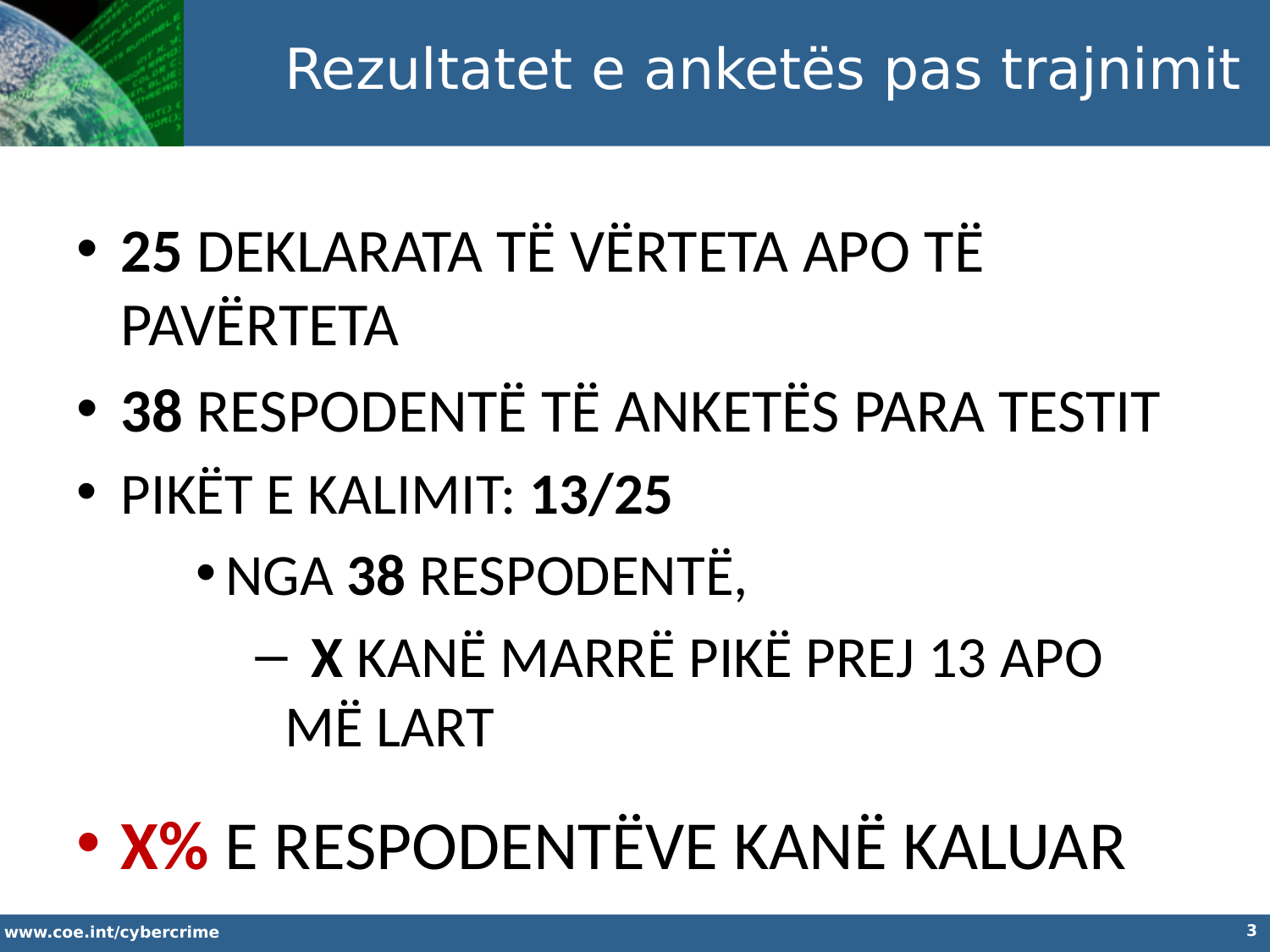

Rezultatet e anketës pas trajnimit
25 DEKLARATA TË VËRTETA APO TË PAVËRTETA
38 RESPODENTË TË ANKETËS PARA TESTIT
PIKËT E KALIMIT: 13/25
NGA 38 RESPODENTË,
  X KANË MARRË PIKË PREJ 13 APO MË LART

X% E RESPODENTËVE KANË KALUAR